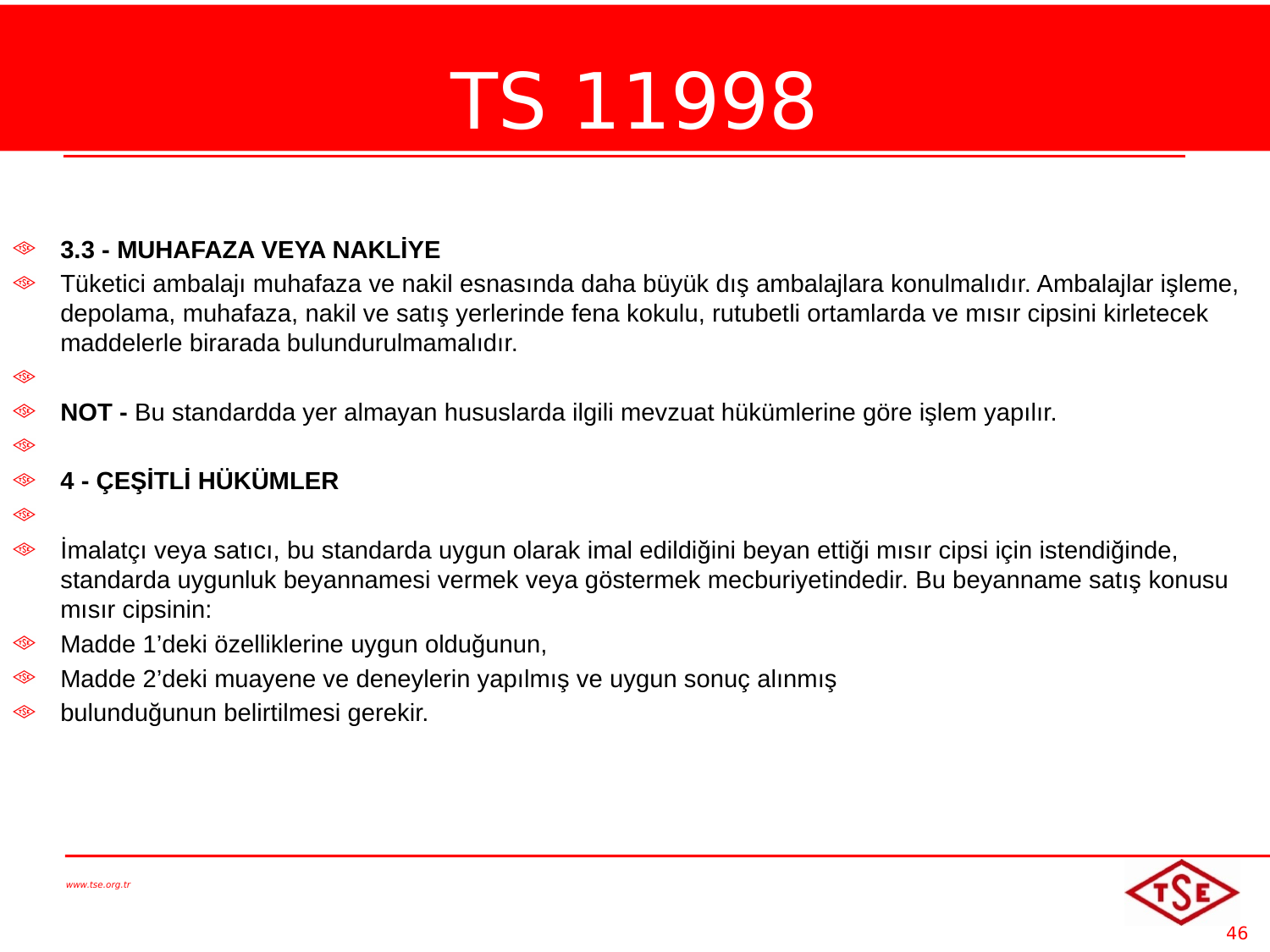

# TS 11998
3.3 - MUHAFAZA VEYA NAKLİYE
Tüketici ambalajı muhafaza ve nakil esnasında daha büyük dış ambalajlara konulmalıdır. Ambalajlar işleme, depolama, muhafaza, nakil ve satış yerlerinde fena kokulu, rutubetli ortamlarda ve mısır cipsini kirletecek maddelerle birarada bulundurulmamalıdır.

NOT - Bu standardda yer almayan hususlarda ilgili mevzuat hükümlerine göre işlem yapılır.

4 - ÇEŞİTLİ HÜKÜMLER

İmalatçı veya satıcı, bu standarda uygun olarak imal edildiğini beyan ettiği mısır cipsi için istendiğinde, standarda uygunluk beyannamesi vermek veya göstermek mecburiyetindedir. Bu beyanname satış konusu mısır cipsinin:
Madde 1’deki özelliklerine uygun olduğunun,
Madde 2’deki muayene ve deneylerin yapılmış ve uygun sonuç alınmış
bulunduğunun belirtilmesi gerekir.

www.tse.org.tr
46